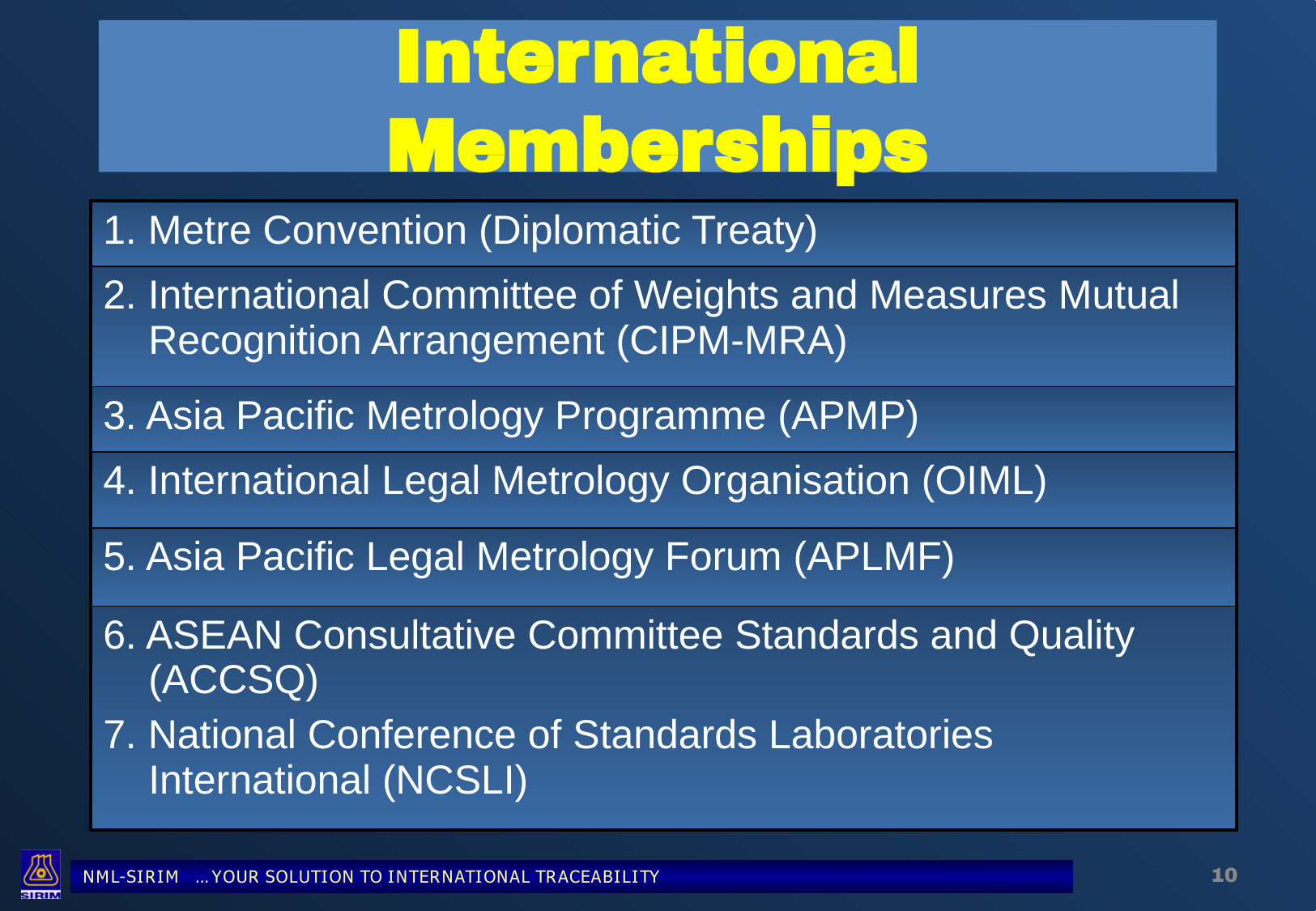

# International Memberships
| 1. Metre Convention (Diplomatic Treaty) |
| --- |
| 2. International Committee of Weights and Measures Mutual Recognition Arrangement (CIPM-MRA) |
| 3. Asia Pacific Metrology Programme (APMP) |
| 4. International Legal Metrology Organisation (OIML) |
| 5. Asia Pacific Legal Metrology Forum (APLMF) |
| 6. ASEAN Consultative Committee Standards and Quality (ACCSQ) 7. National Conference of Standards Laboratories International (NCSLI) |